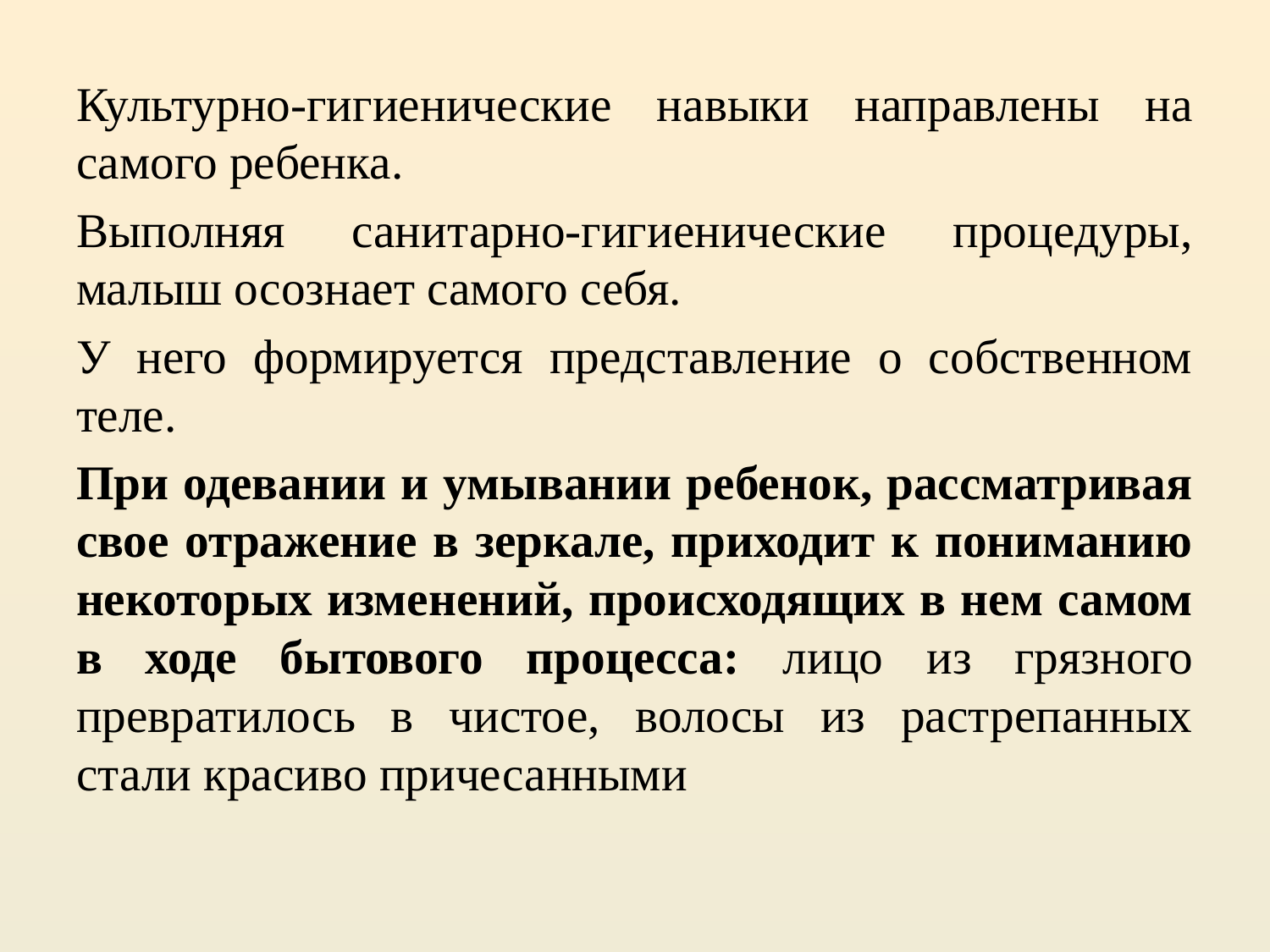

Культурно-гигиенические навыки направлены на самого ребенка.
Выполняя санитарно-гигиенические процедуры, малыш осознает самого себя.
У него формируется представление о собственном теле.
При одевании и умывании ребенок, рассматривая свое отражение в зеркале, приходит к пониманию некоторых изменений, происходящих в нем самом в ходе бытового процесса: лицо из грязного превратилось в чистое, волосы из растрепанных стали красиво причесанными